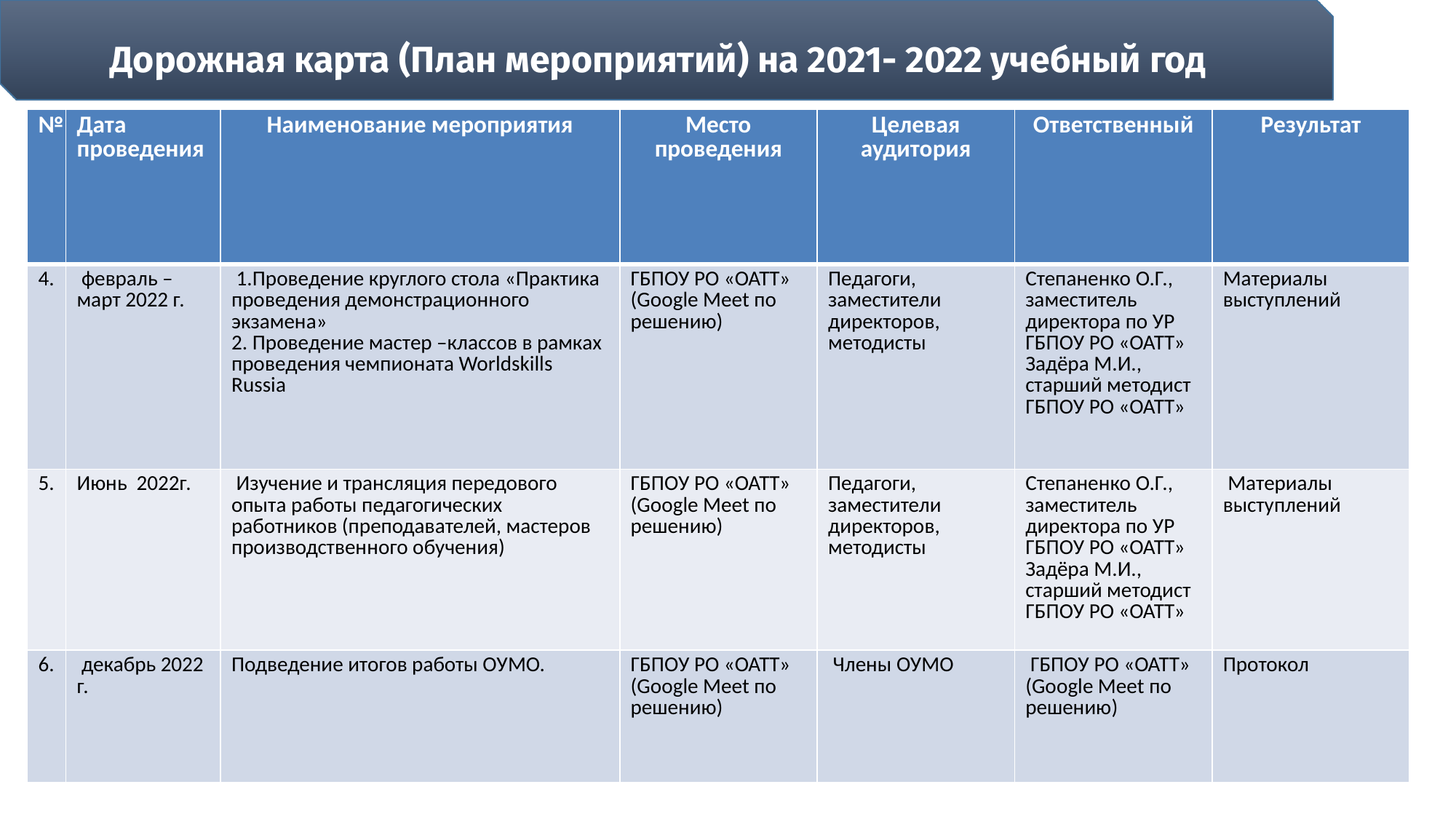

# Дорожная карта (План мероприятий) на 2021- 2022 учебный год
| № | Дата проведения | Наименование мероприятия | Место проведения | Целевая аудитория | Ответственный | Результат |
| --- | --- | --- | --- | --- | --- | --- |
| 4. | февраль –март 2022 г. | 1.Проведение круглого стола «Практика проведения демонстрационного экзамена» 2. Проведение мастер –классов в рамках проведения чемпионата Worldskills Russia | ГБПОУ РО «ОАТТ» (Google Meet по решению) | Педагоги, заместители директоров, методисты | Степаненко О.Г., заместитель директора по УР ГБПОУ РО «ОАТТ» Задёра М.И., старший методист ГБПОУ РО «ОАТТ» | Материалы выступлений |
| 5. | Июнь 2022г. | Изучение и трансляция передового опыта работы педагогических работников (преподавателей, мастеров производственного обучения) | ГБПОУ РО «ОАТТ» (Google Meet по решению) | Педагоги, заместители директоров, методисты | Степаненко О.Г., заместитель директора по УР ГБПОУ РО «ОАТТ» Задёра М.И., старший методист ГБПОУ РО «ОАТТ» | Материалы выступлений |
| 6. | декабрь 2022 г. | Подведение итогов работы ОУМО. | ГБПОУ РО «ОАТТ» (Google Meet по решению) | Члены ОУМО | ГБПОУ РО «ОАТТ» (Google Meet по решению) | Протокол |